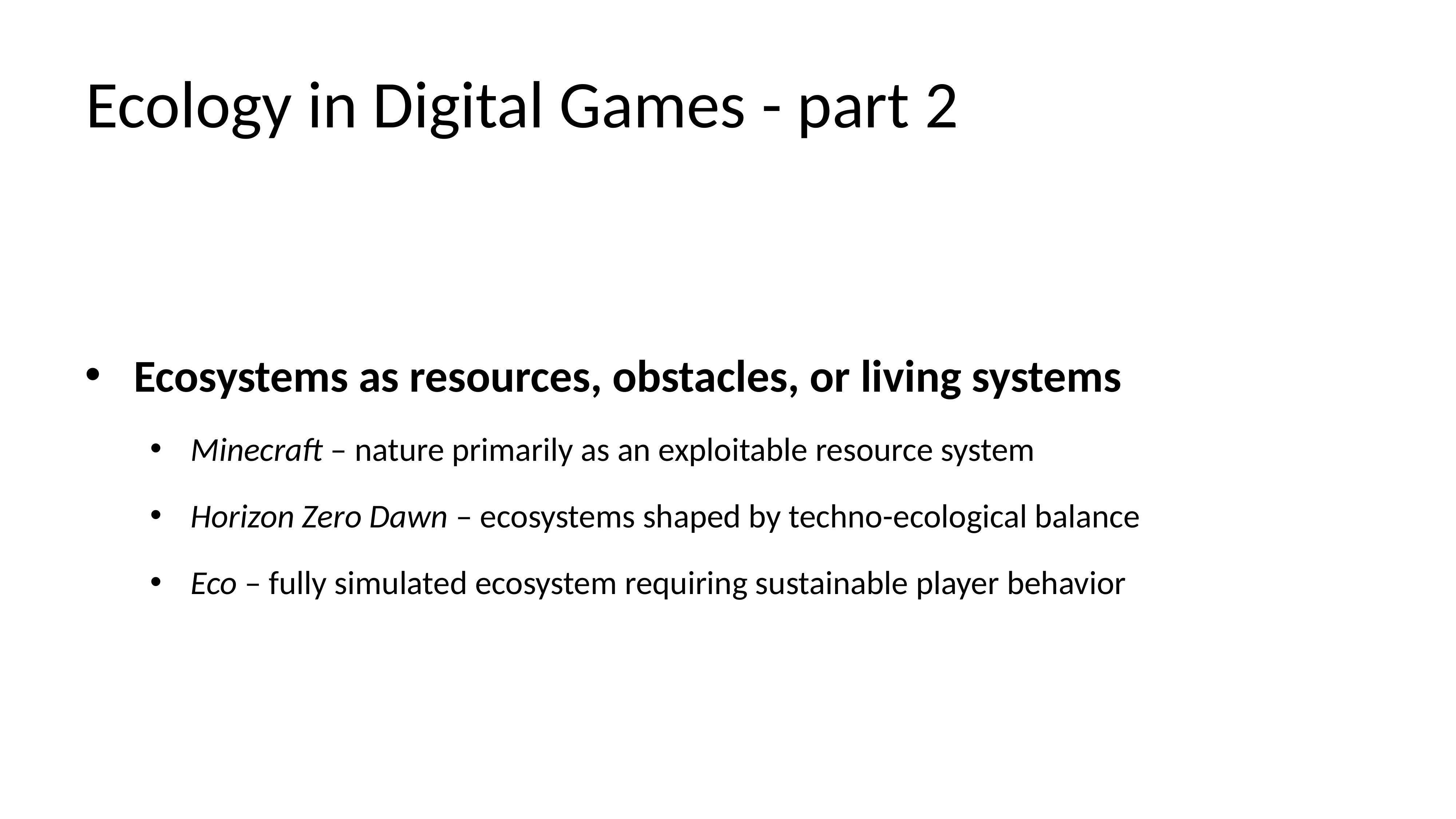

# Ecology in Digital Games - part 2
Ecosystems as resources, obstacles, or living systems
Minecraft – nature primarily as an exploitable resource system
Horizon Zero Dawn – ecosystems shaped by techno-ecological balance
Eco – fully simulated ecosystem requiring sustainable player behavior